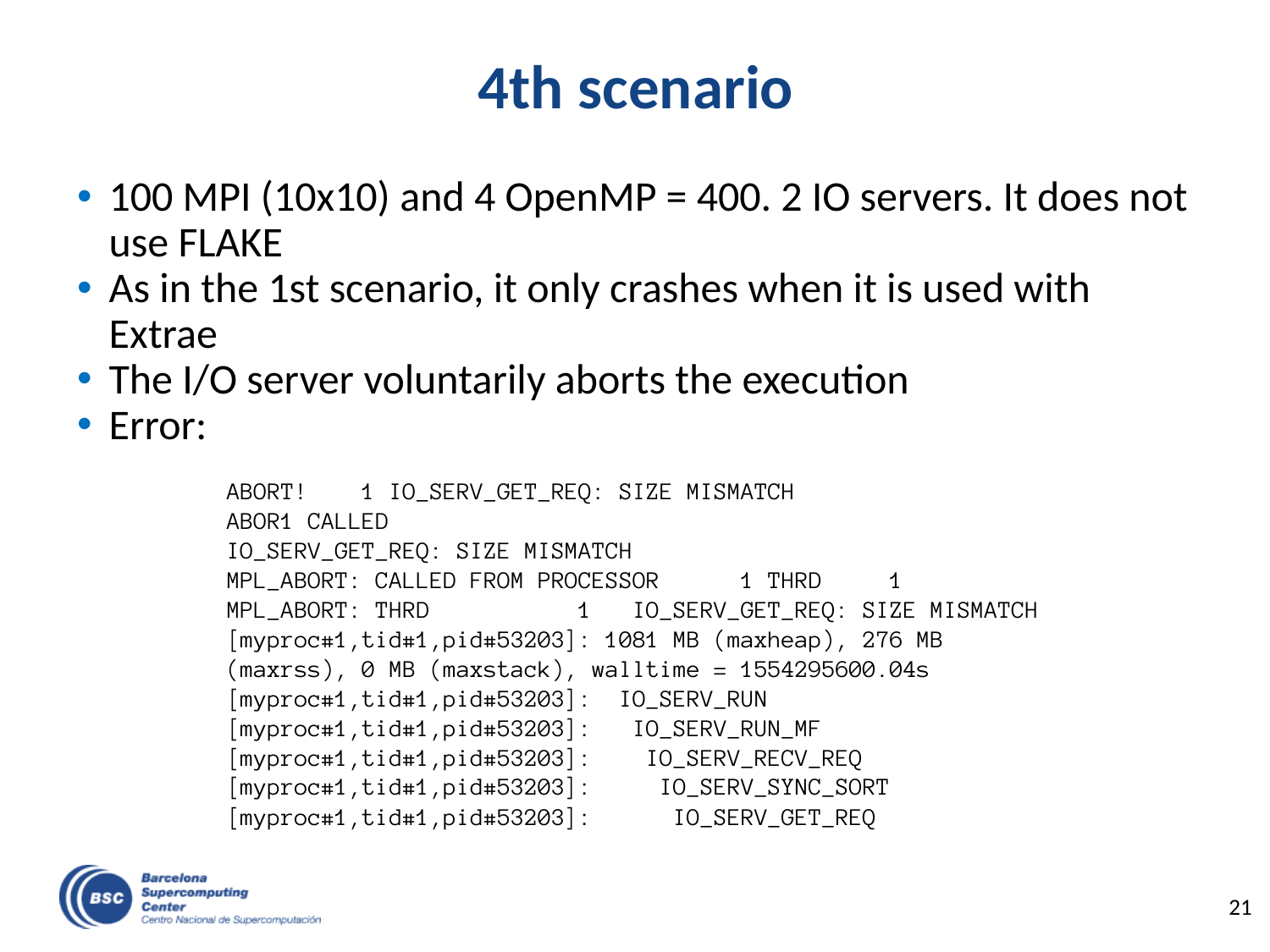

# 4th scenario
100 MPI (10x10) and 4 OpenMP = 400. 2 IO servers. It does not use FLAKE
As in the 1st scenario, it only crashes when it is used with Extrae
The I/O server voluntarily aborts the execution
Error:
ABORT!    1 IO_SERV_GET_REQ: SIZE MISMATCH
ABOR1 CALLED
IO_SERV_GET_REQ: SIZE MISMATCH
MPL_ABORT: CALLED FROM PROCESSOR      1 THRD     1
MPL_ABORT: THRD           1   IO_SERV_GET_REQ: SIZE MISMATCH
[myproc#1,tid#1,pid#53203]: 1081 MB (maxheap), 276 MB (maxrss), 0 MB (maxstack), walltime = 1554295600.04s
[myproc#1,tid#1,pid#53203]:  IO_SERV_RUN
[myproc#1,tid#1,pid#53203]:   IO_SERV_RUN_MF
[myproc#1,tid#1,pid#53203]:    IO_SERV_RECV_REQ
[myproc#1,tid#1,pid#53203]:     IO_SERV_SYNC_SORT
[myproc#1,tid#1,pid#53203]:      IO_SERV_GET_REQ
21